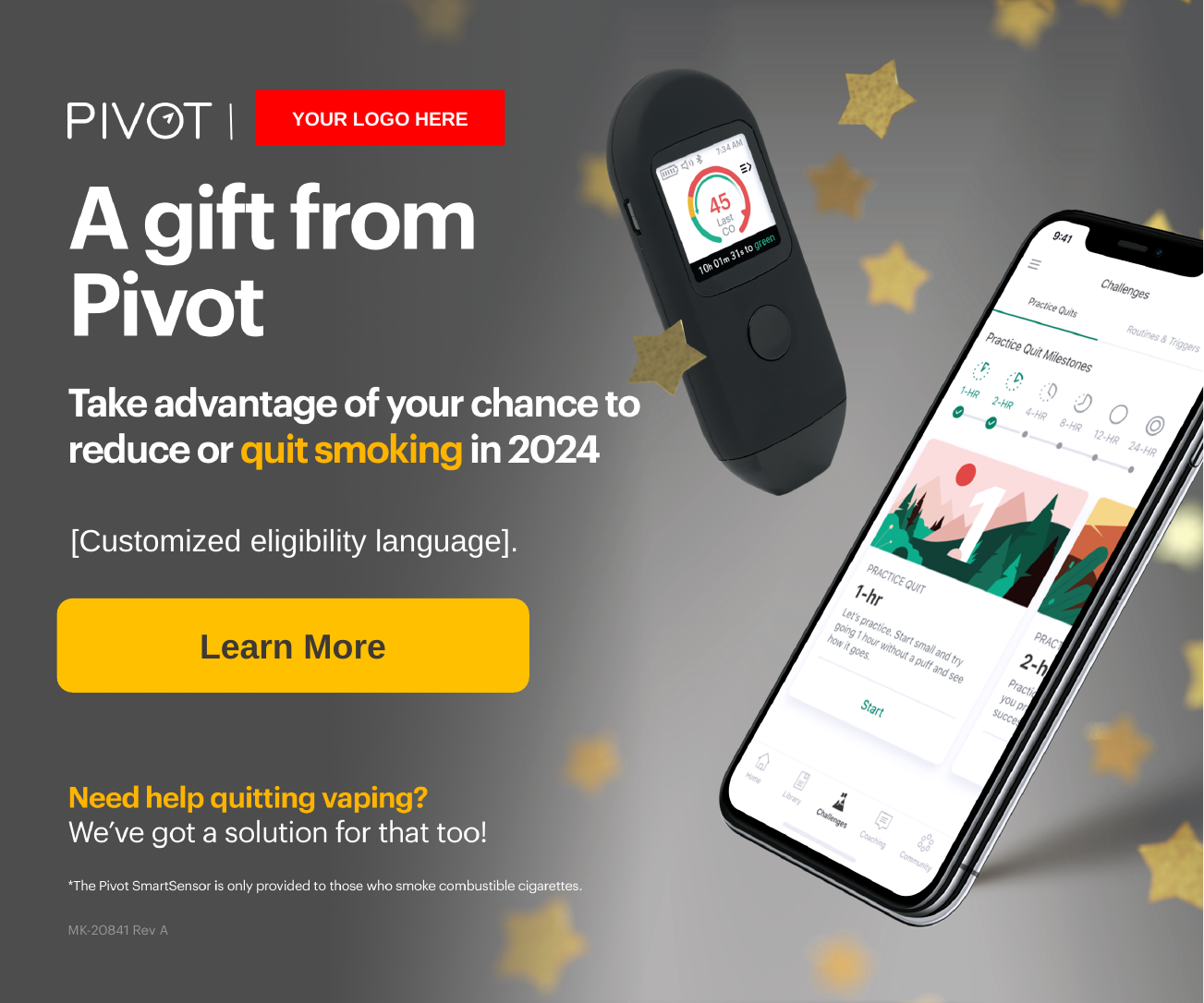

YOUR LOGO HERE
[Customized eligibility language].
Learn More